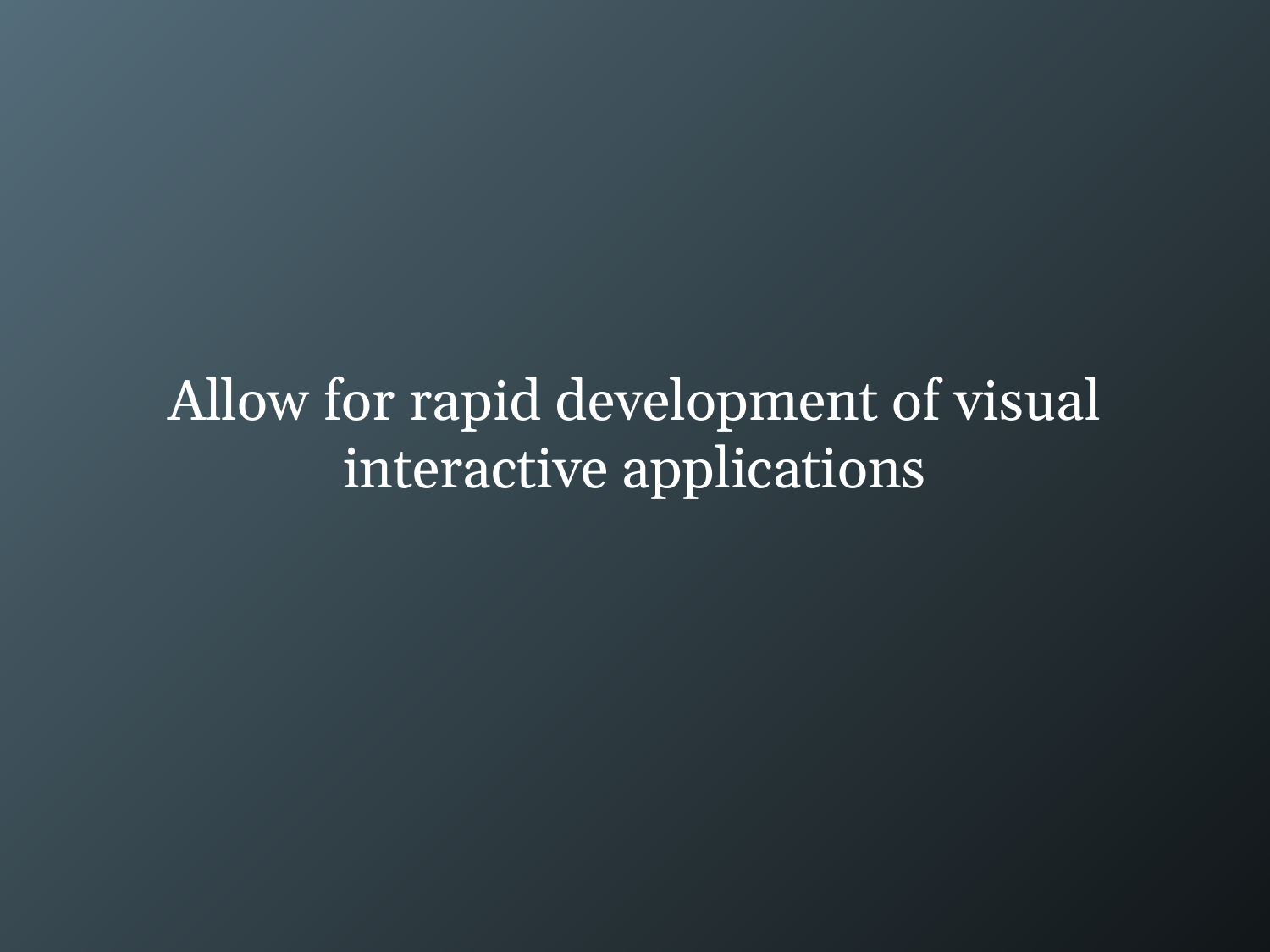

# Allow for rapid development of visual interactive applications